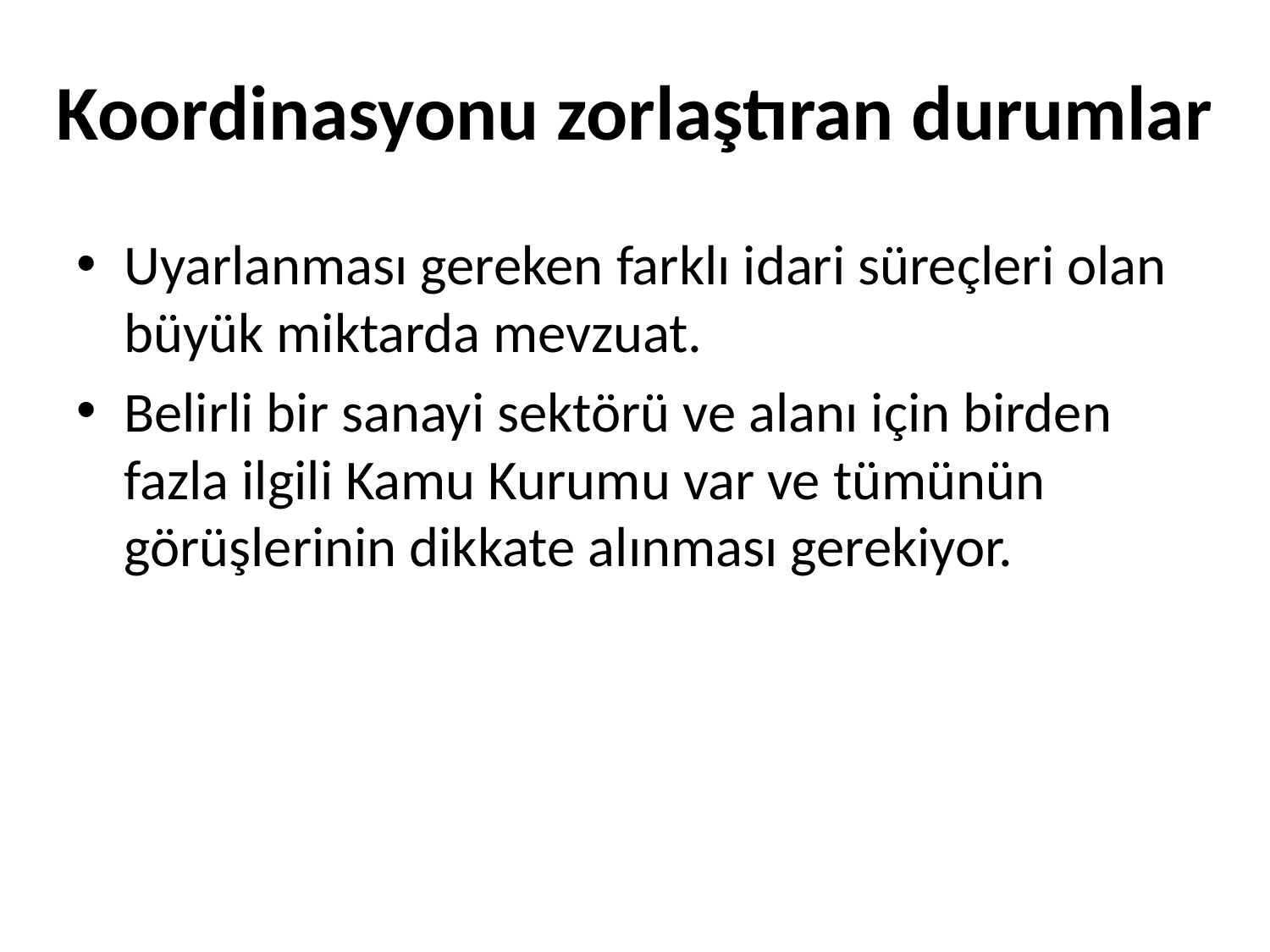

# Koordinasyonu zorlaştıran durumlar
Uyarlanması gereken farklı idari süreçleri olan büyük miktarda mevzuat.
Belirli bir sanayi sektörü ve alanı için birden fazla ilgili Kamu Kurumu var ve tümünün görüşlerinin dikkate alınması gerekiyor.